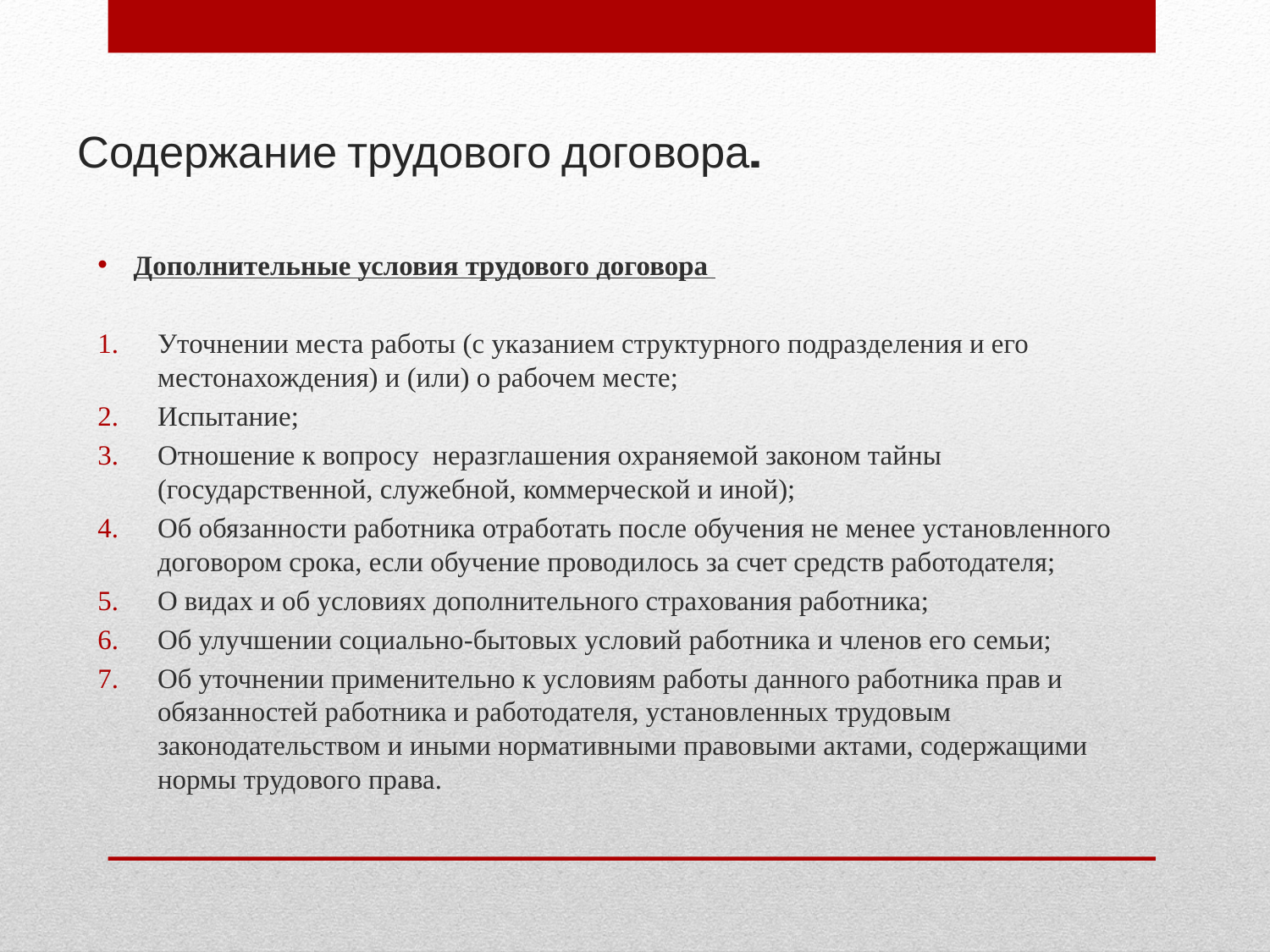

# Содержание трудового договора.
Дополнительные условия трудового договора

Уточнении места работы (с указанием структурного подразделения и его местонахождения) и (или) о рабочем месте;
Испытание;
Отношение к вопросу  неразглашения охраняемой законом тайны (государственной, служебной, коммерческой и иной);
Об обязанности работника отработать после обучения не менее установленного договором срока, если обучение проводилось за счет средств работодателя;
О видах и об условиях дополнительного страхования работника;
Об улучшении социально-бытовых условий работника и членов его семьи;
Об уточнении применительно к условиям работы данного работника прав и обязанностей работника и работодателя, установленных трудовым законодательством и иными нормативными правовыми актами, содержащими нормы трудового права.